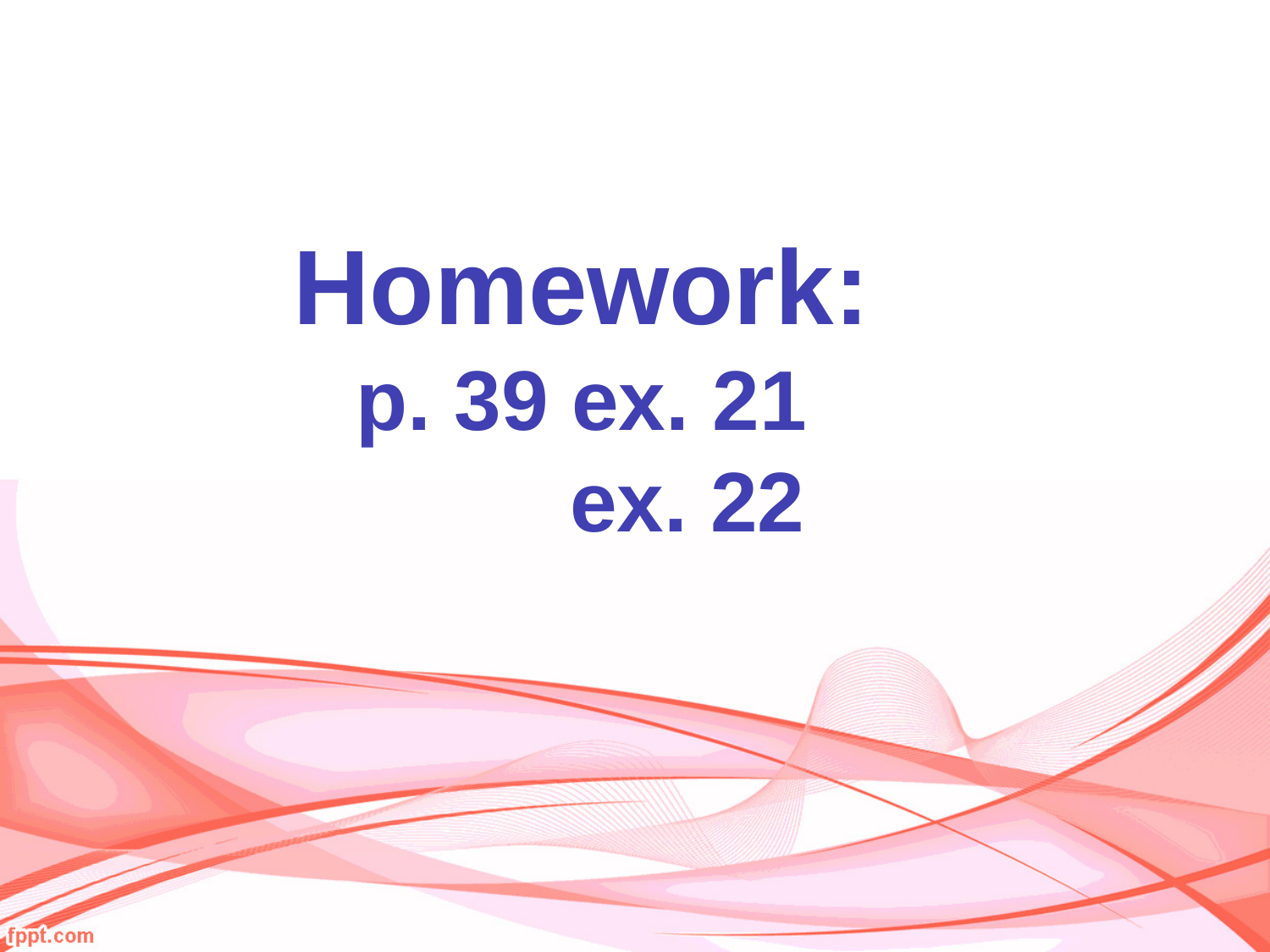

Homework:
p. 39 ex. 21
         ex. 22